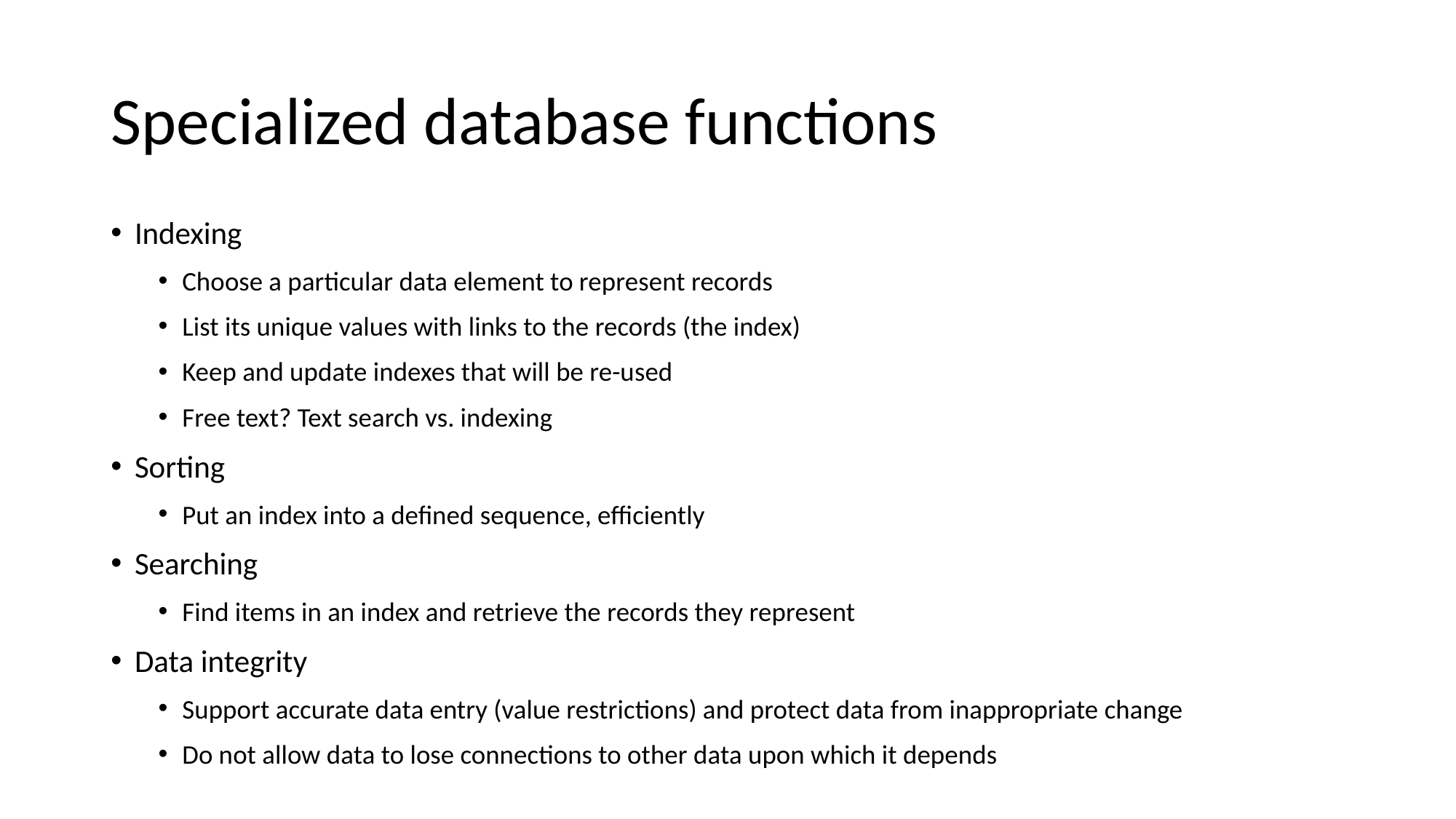

# Specialized database functions
Indexing
Choose a particular data element to represent records
List its unique values with links to the records (the index)
Keep and update indexes that will be re-used
Free text? Text search vs. indexing
Sorting
Put an index into a defined sequence, efficiently
Searching
Find items in an index and retrieve the records they represent
Data integrity
Support accurate data entry (value restrictions) and protect data from inappropriate change
Do not allow data to lose connections to other data upon which it depends